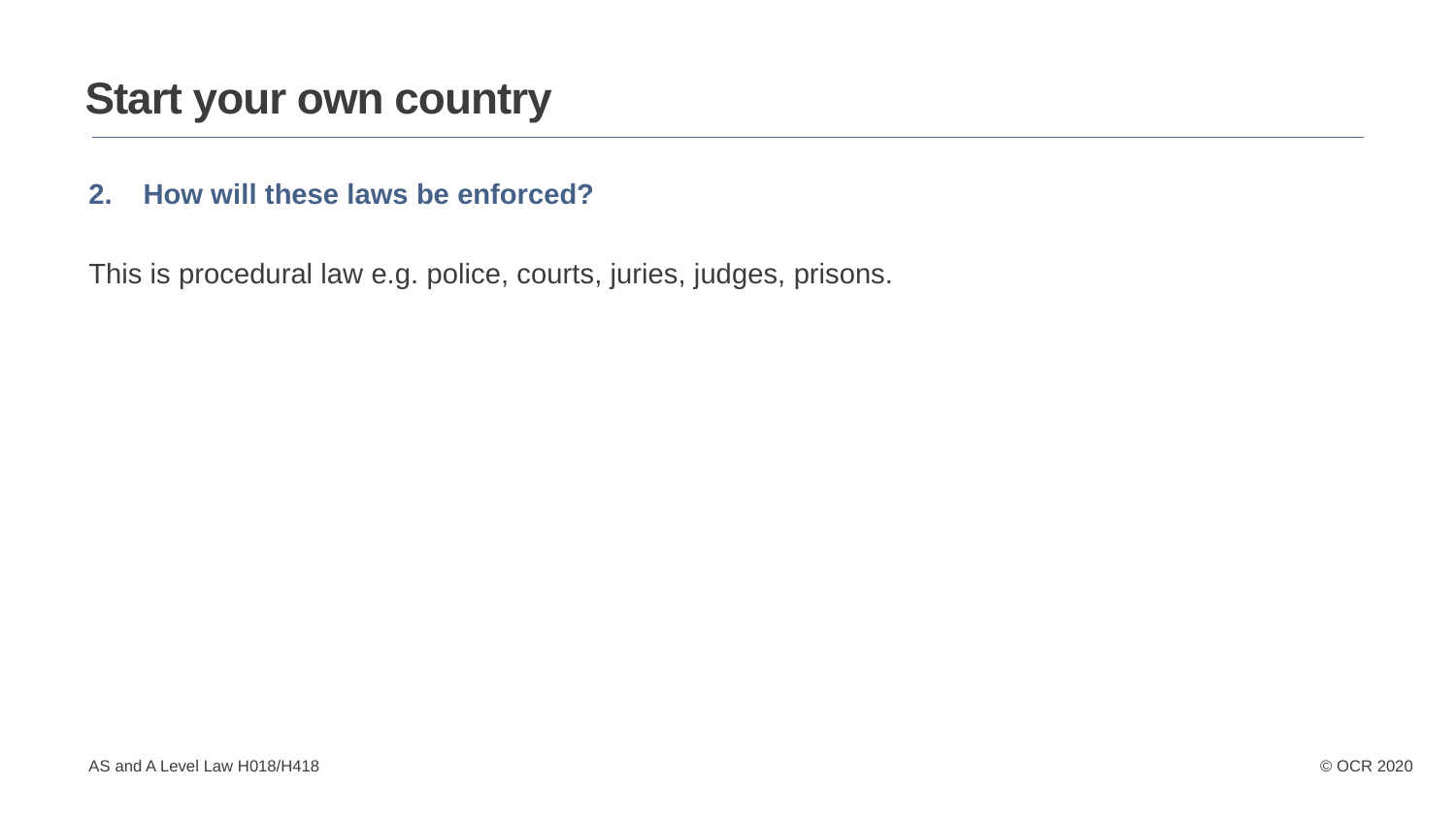

Start your own country
How will these laws be enforced?

This is procedural law e.g. police, courts, juries, judges, prisons.